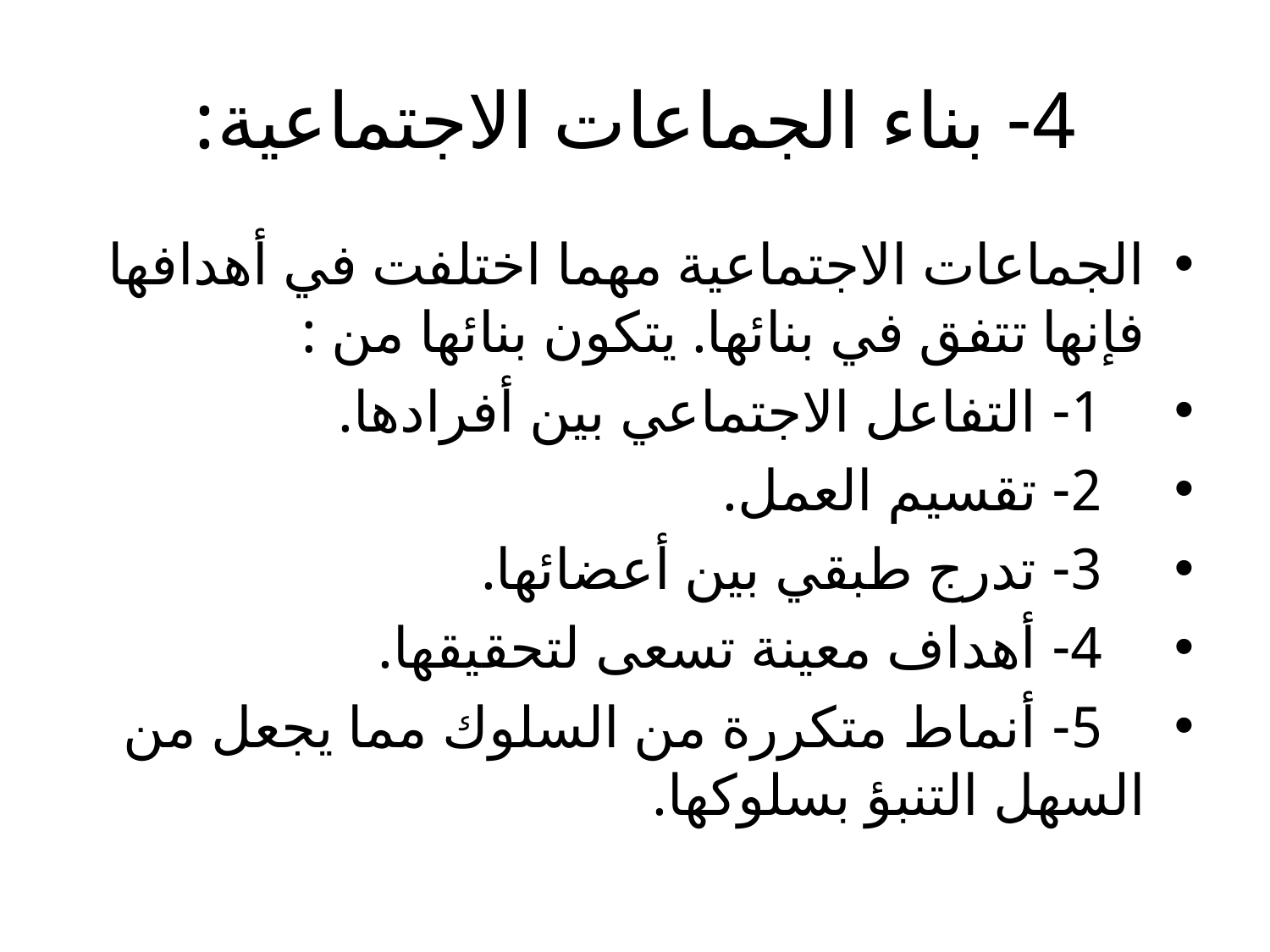

# 4- بناء الجماعات الاجتماعية:
الجماعات الاجتماعية مهما اختلفت في أهدافها فإنها تتفق في بنائها. يتكون بنائها من :
   1- التفاعل الاجتماعي بين أفرادها.
   2- تقسيم العمل.
   3- تدرج طبقي بين أعضائها.
   4- أهداف معينة تسعى لتحقيقها.
   5- أنماط متكررة من السلوك مما يجعل من السهل التنبؤ بسلوكها.